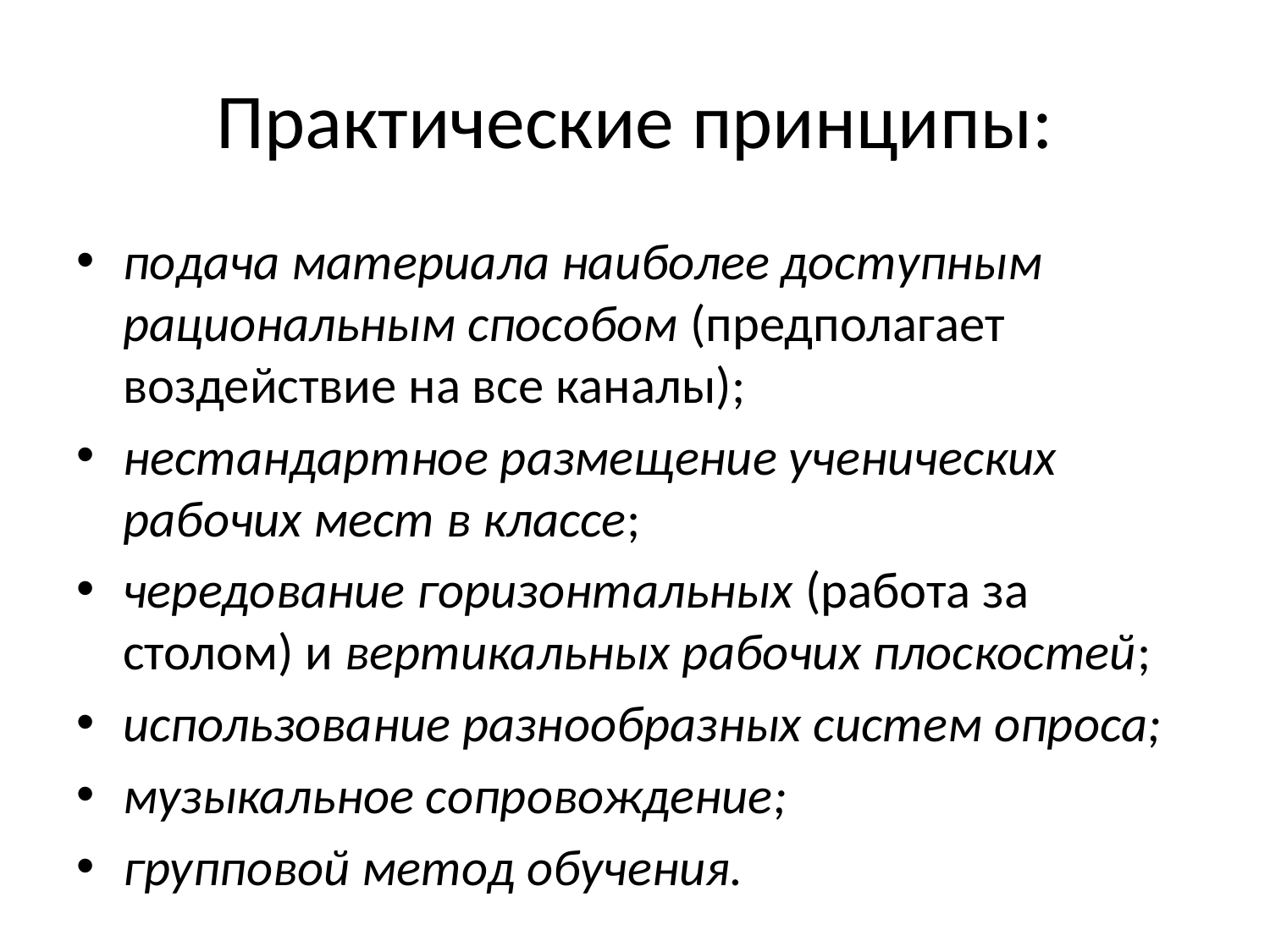

# Практические принципы:
подача материала наиболее доступным рациональным способом (предполагает воздействие на все каналы);
нестандартное размещение ученических рабочих мест в классе;
чередование горизонтальных (работа за столом) и вертикальных рабочих плоскостей;
использование разнообразных систем опроса;
музыкальное сопровождение;
групповой метод обучения.